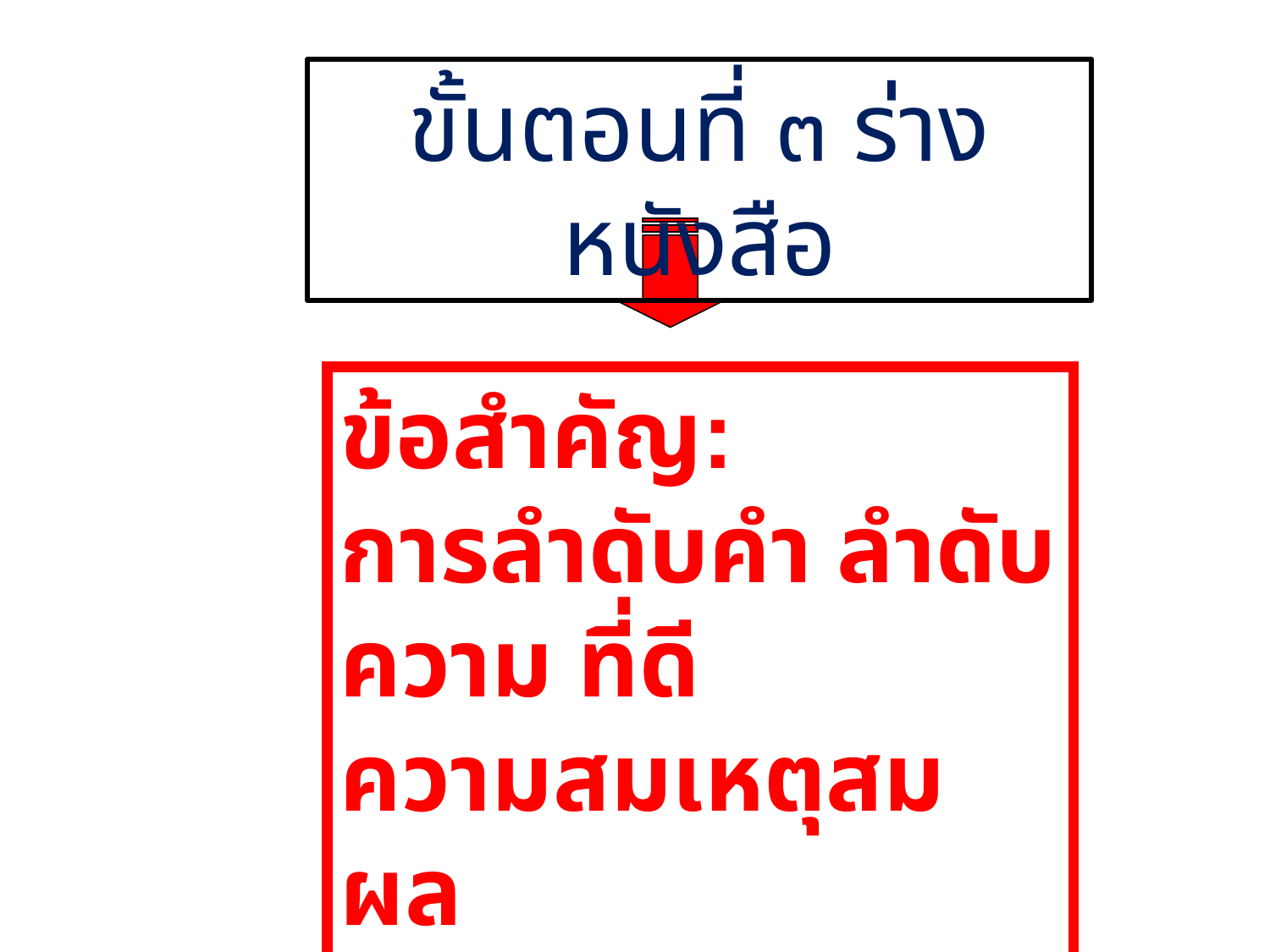

ขั้นตอนที่ ๓ ร่างหนังสือ

ข้อสำคัญ:
การลำดับคำ ลำดับความ ที่ดี
ความสมเหตุสมผล
คำนึงถึงใจผู้ลงนาม